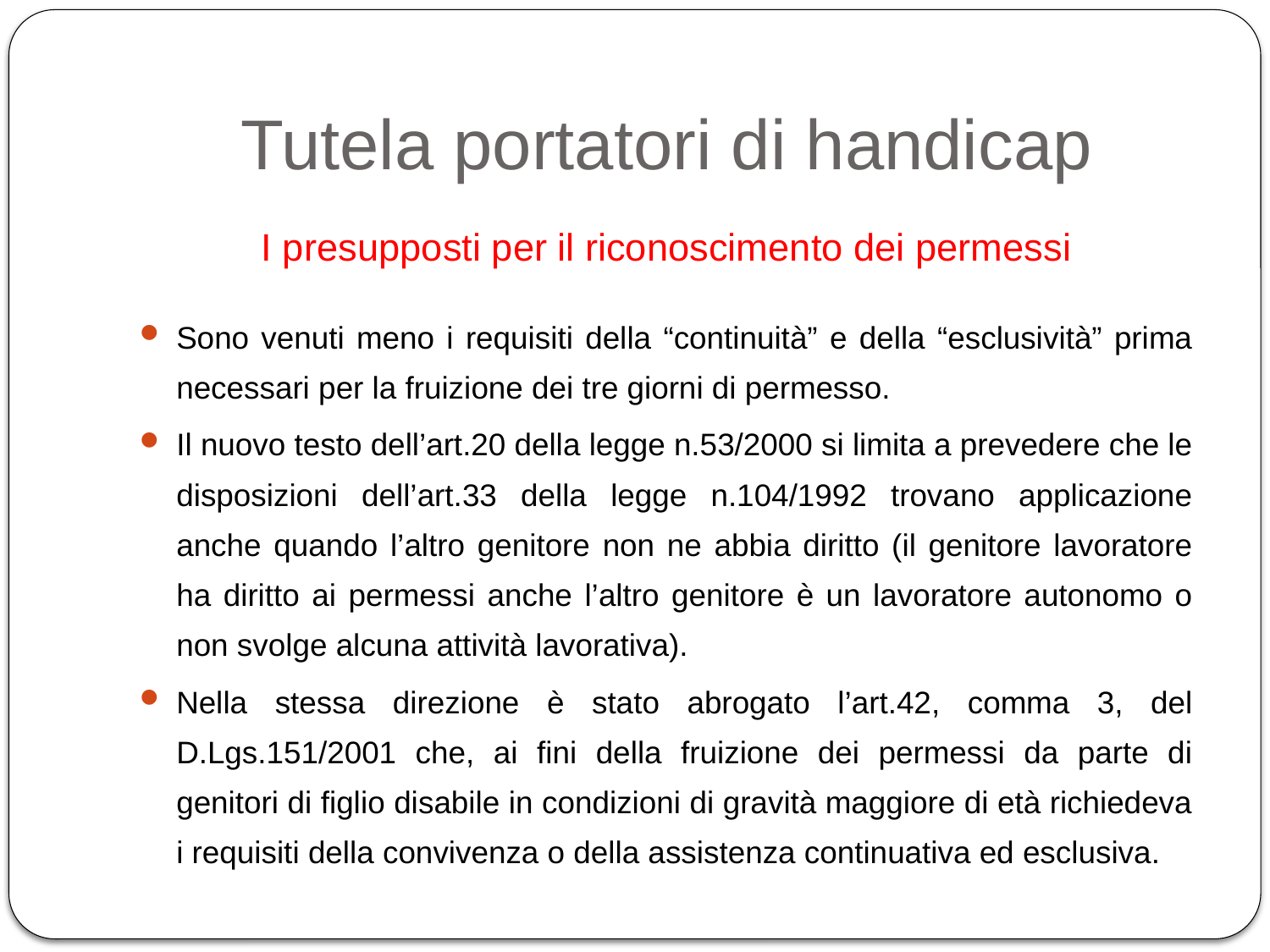

# Tutela portatori di handicap
I presupposti per il riconoscimento dei permessi

Sono venuti meno i requisiti della “continuità” e della “esclusività” prima necessari per la fruizione dei tre giorni di permesso.
Il nuovo testo dell’art.20 della legge n.53/2000 si limita a prevedere che le disposizioni dell’art.33 della legge n.104/1992 trovano applicazione anche quando l’altro genitore non ne abbia diritto (il genitore lavoratore ha diritto ai permessi anche l’altro genitore è un lavoratore autonomo o non svolge alcuna attività lavorativa).
Nella stessa direzione è stato abrogato l’art.42, comma 3, del D.Lgs.151/2001 che, ai fini della fruizione dei permessi da parte di genitori di figlio disabile in condizioni di gravità maggiore di età richiedeva i requisiti della convivenza o della assistenza continuativa ed esclusiva.